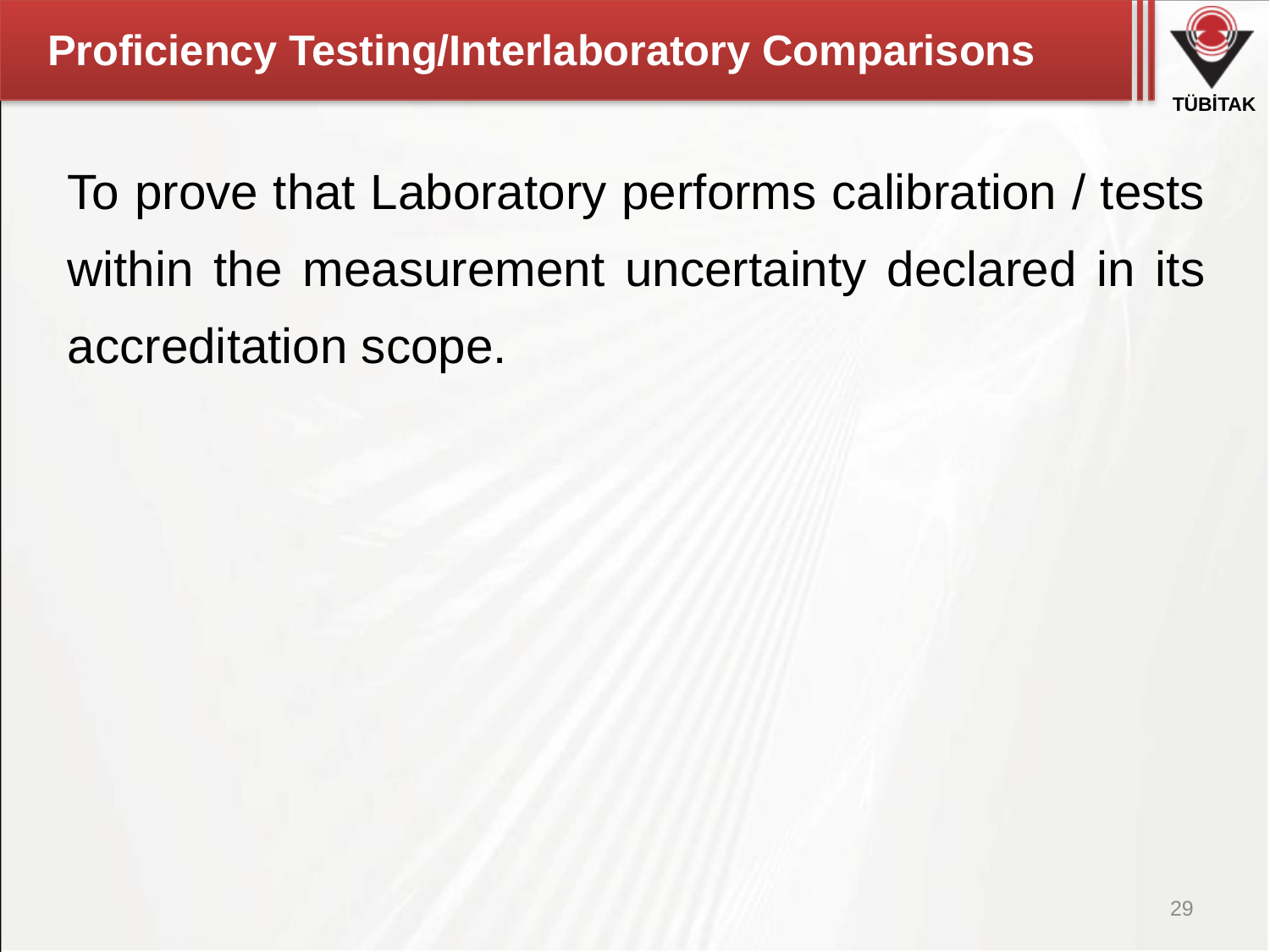

# Proficiency Testing/Interlaboratory Comparisons
To prove that Laboratory performs calibration / tests within the measurement uncertainty declared in its accreditation scope.
29